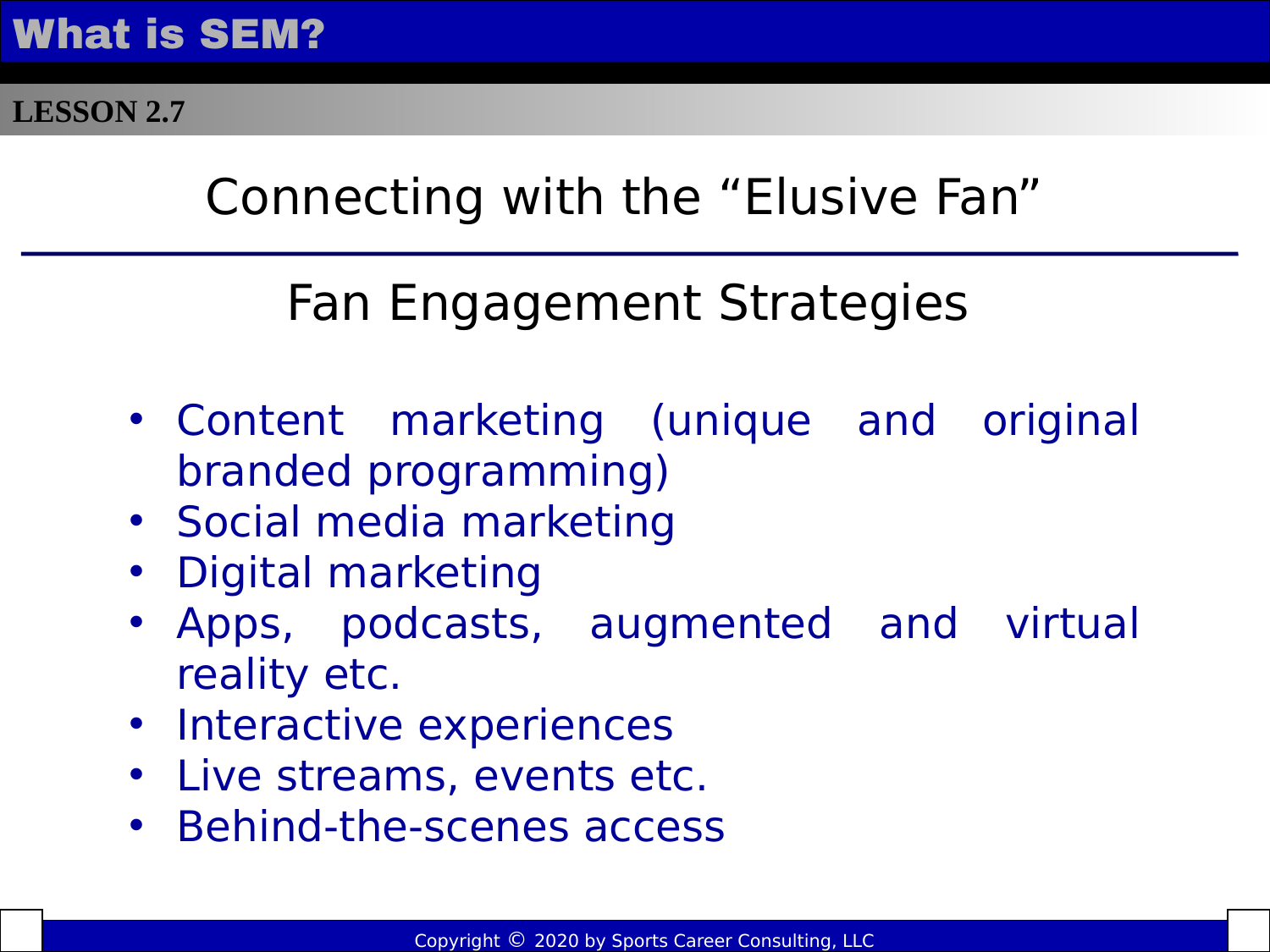

What is SEM?
LESSON 2.7
Connecting with the “Elusive Fan”

Fan Engagement Strategies
Content marketing (unique and original branded programming)
Social media marketing
Digital marketing
Apps, podcasts, augmented and virtual reality etc.
Interactive experiences
Live streams, events etc.
Behind-the-scenes access
Copyright © 2020 by Sports Career Consulting, LLC